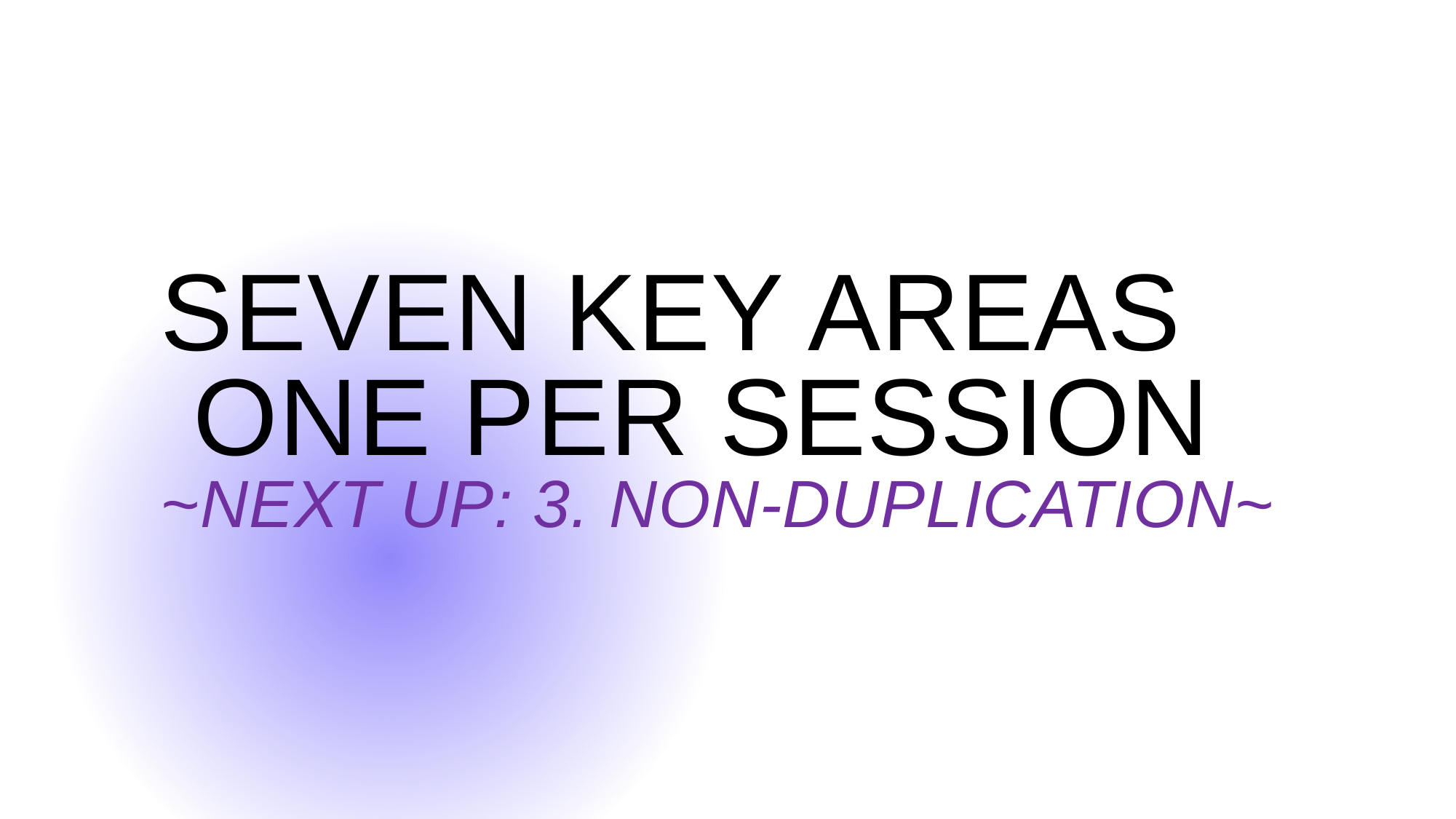

# Seven Key Areas One Per SessioN ~Next Up: 3. Non-duplication~